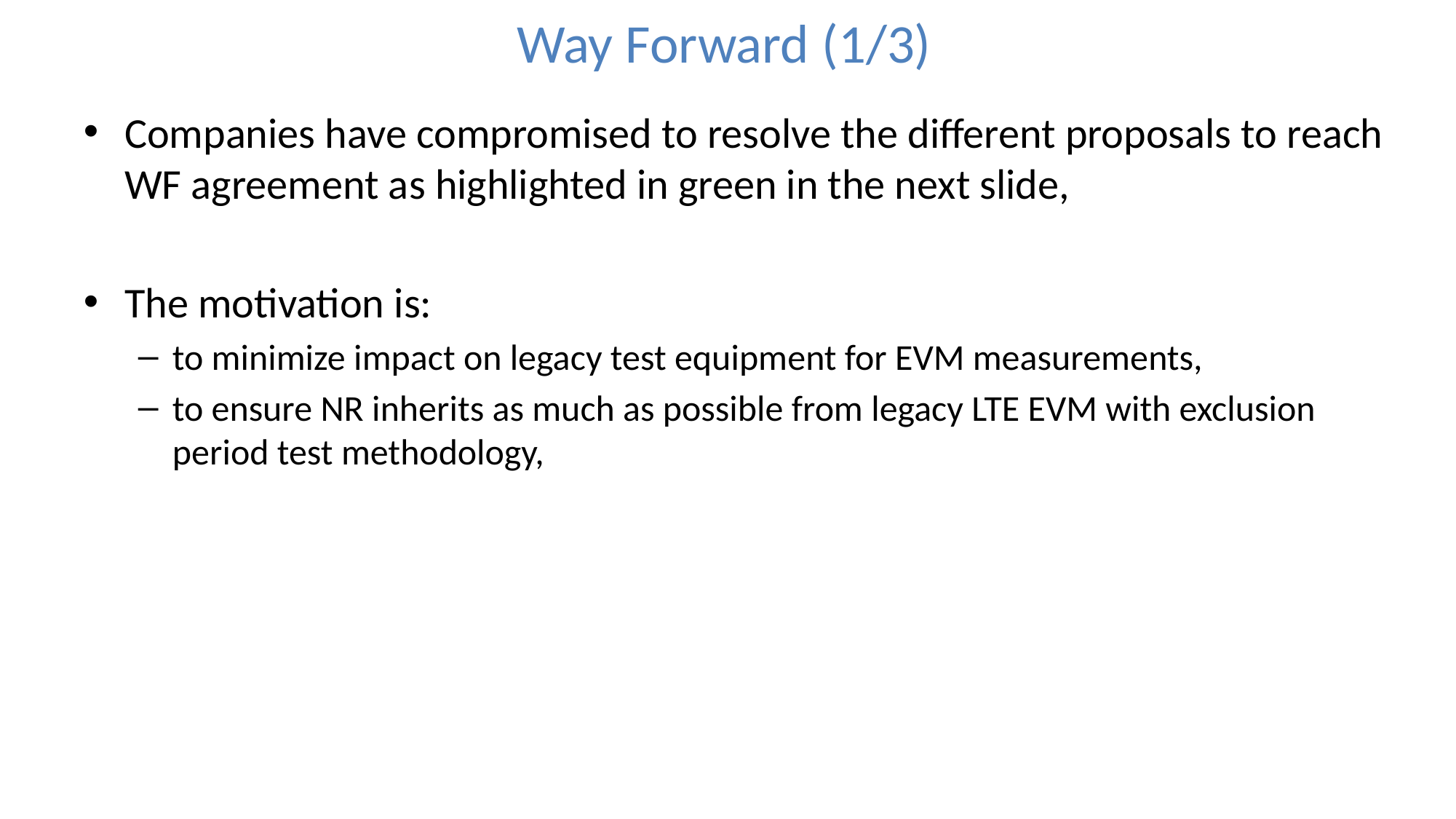

# Way Forward (1/3)
Companies have compromised to resolve the different proposals to reach WF agreement as highlighted in green in the next slide,

The motivation is:
to minimize impact on legacy test equipment for EVM measurements,
to ensure NR inherits as much as possible from legacy LTE EVM with exclusion period test methodology,